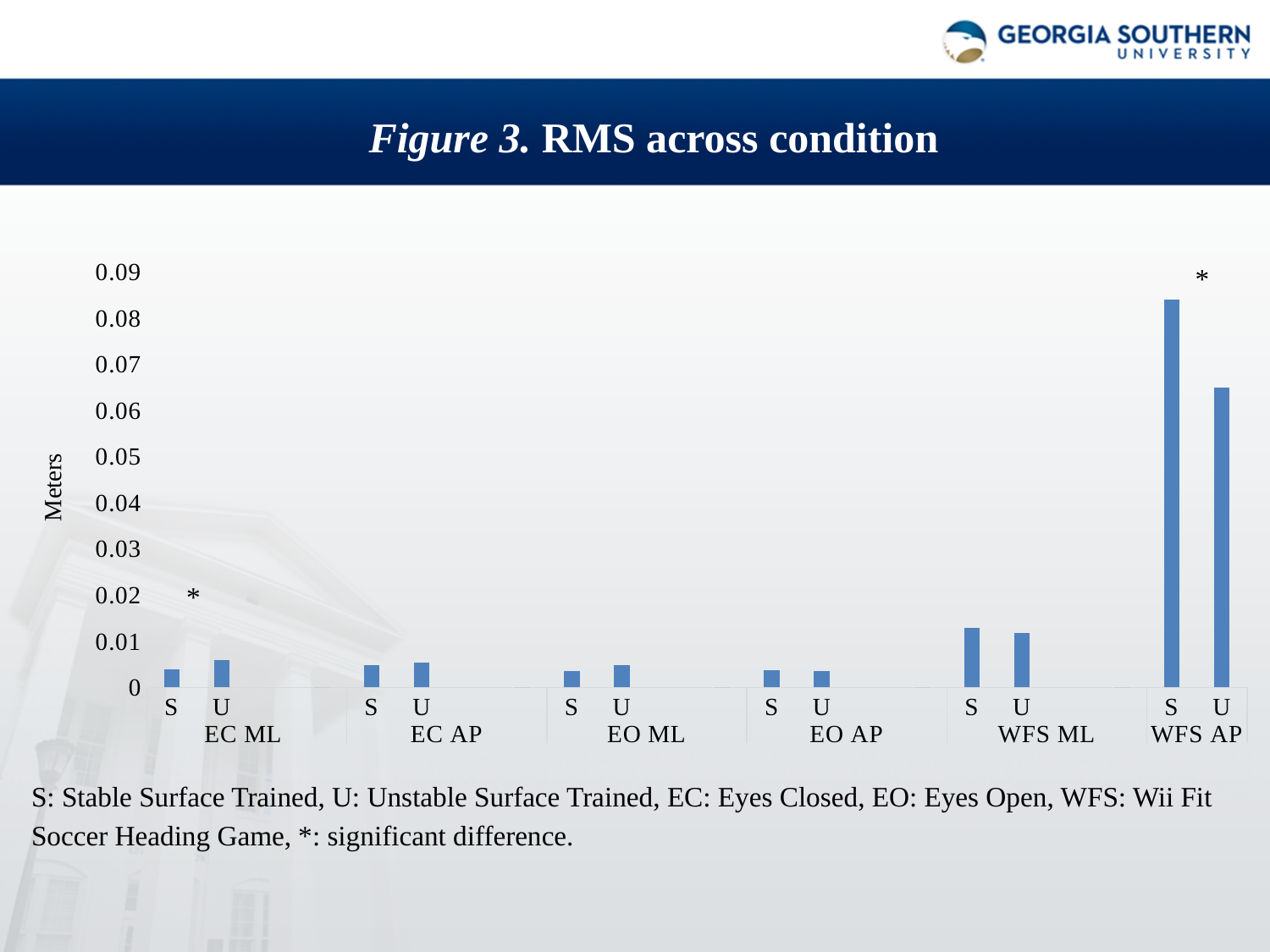

# Figure 3. RMS across condition

### Chart

| Category | RMS |
|---|---|
| S | 0.0039 |
| U | 0.0059 |
|  | None |
|  | 0.0 |
| S | 0.0048 |
| U | 0.0054 |
|  | None |
|  | 0.0 |
| S | 0.0036 |
| U | 0.0049 |
|  | None |
|  | 0.0 |
| S | 0.0037 |
| U | 0.0036 |
|  | None |
|  | 0.0 |
| S | 0.013 |
| U | 0.0119 |
|  | None |
|  | 0.0 |
| S | 0.084 |
| U | 0.065 |
*
*
S: Stable Surface Trained, U: Unstable Surface Trained, EC: Eyes Closed, EO: Eyes Open, WFS: Wii Fit Soccer Heading Game, *: significant difference.